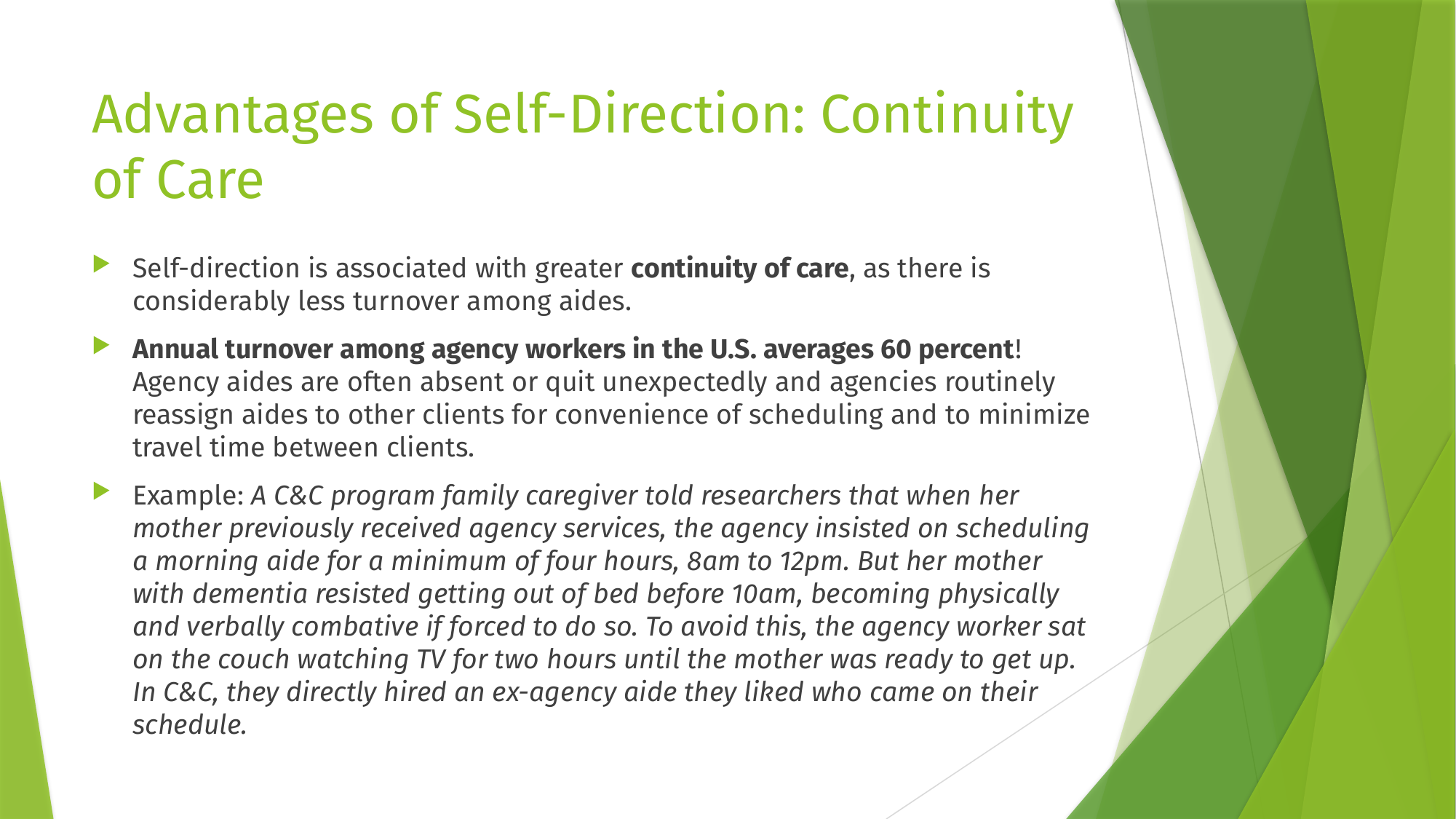

# Advantages of Self-Direction: Continuity of Care
Self-direction is associated with greater continuity of care, as there is considerably less turnover among aides.
Annual turnover among agency workers in the U.S. averages 60 percent! Agency aides are often absent or quit unexpectedly and agencies routinely reassign aides to other clients for convenience of scheduling and to minimize travel time between clients.
Example: A C&C program family caregiver told researchers that when her mother previously received agency services, the agency insisted on scheduling a morning aide for a minimum of four hours, 8am to 12pm. But her mother with dementia resisted getting out of bed before 10am, becoming physically and verbally combative if forced to do so. To avoid this, the agency worker sat on the couch watching TV for two hours until the mother was ready to get up. In C&C, they directly hired an ex-agency aide they liked who came on their schedule.